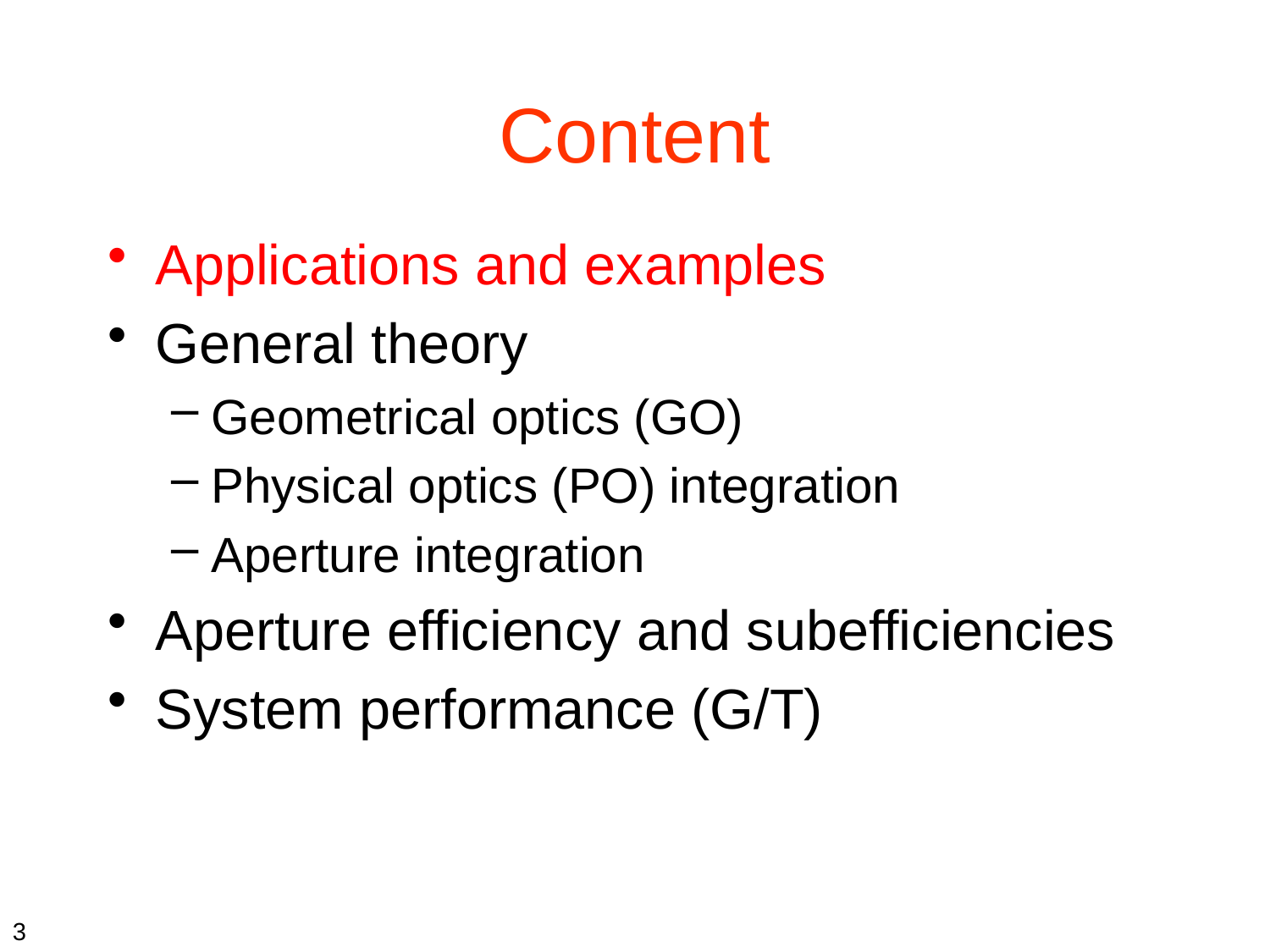

# Content
Applications and examples
General theory
Geometrical optics (GO)
Physical optics (PO) integration
Aperture integration
Aperture efficiency and subefficiencies
System performance (G/T)